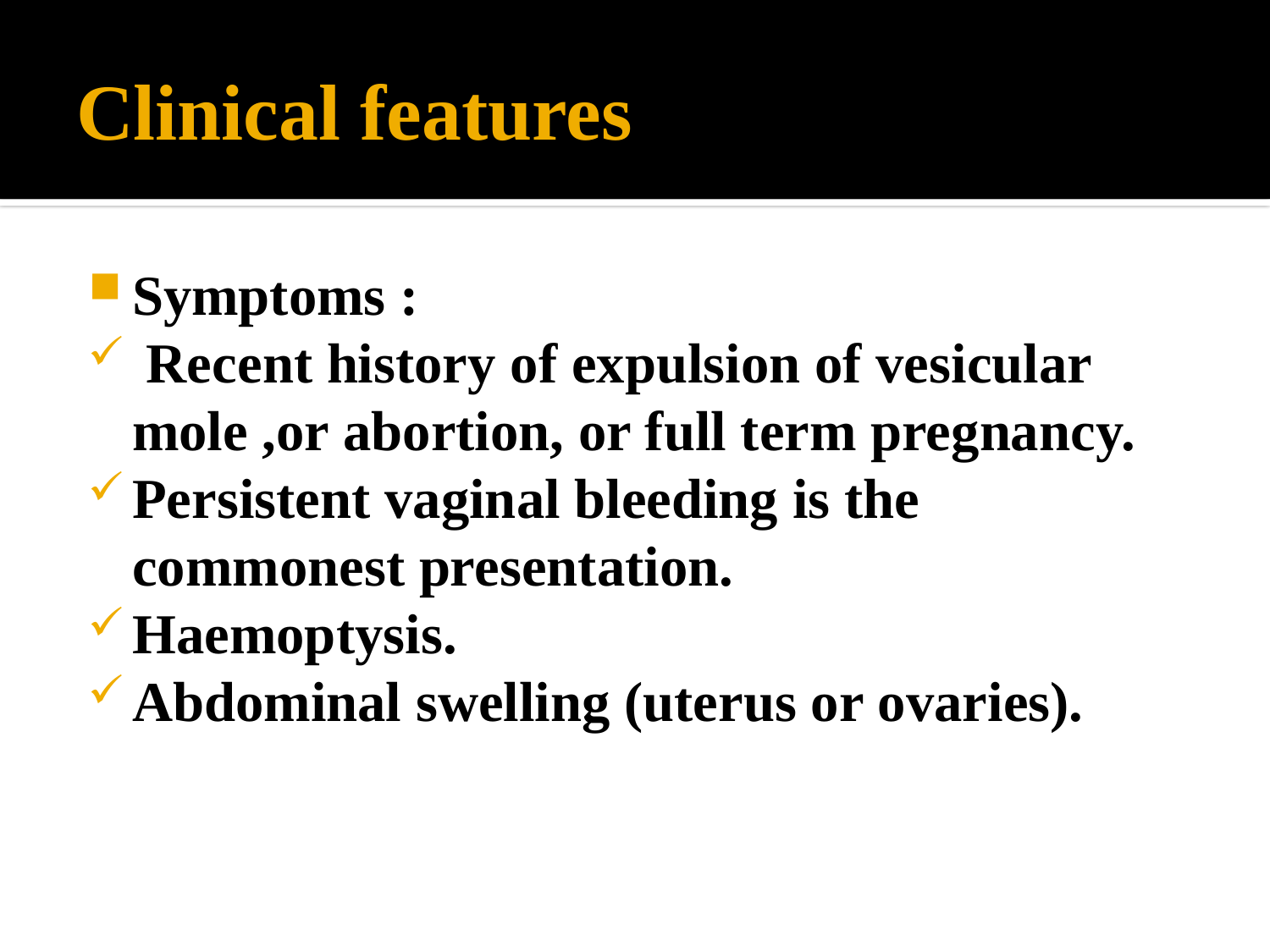

# Clinical features
Symptoms :
 Recent history of expulsion of vesicular mole ,or abortion, or full term pregnancy.
Persistent vaginal bleeding is the commonest presentation.
Haemoptysis.
Abdominal swelling (uterus or ovaries).